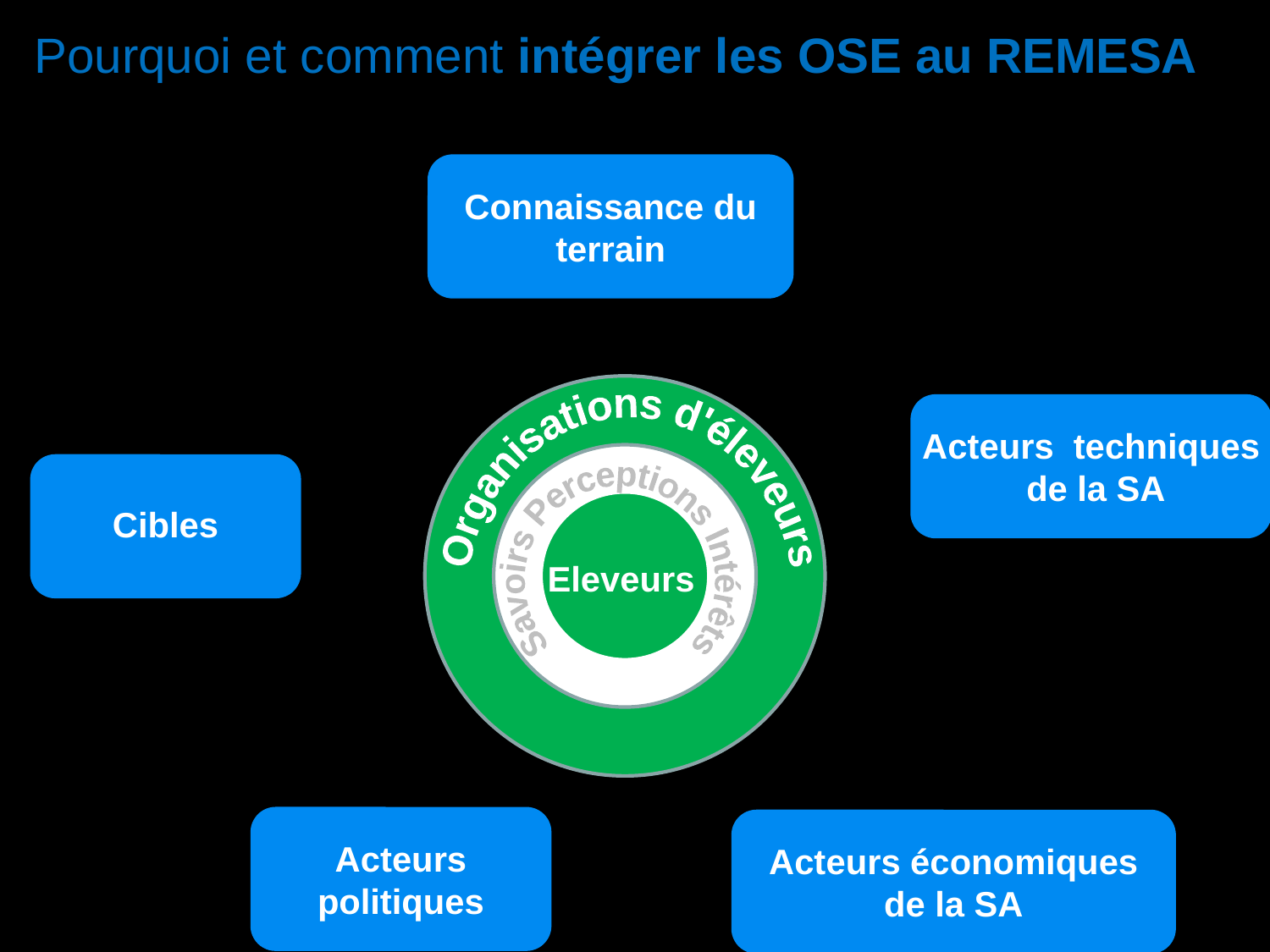

# Pourquoi et comment intégrer les OSE au REMESA ?
Eleveurs

Connaissance du terrain

Acteurs  techniques
 de la SA

Acteurs économiques
de la SA

Acteurs politiques

Cibles

Organisations d'éleveurs

Savoirs Perceptions Intérêts
C
A